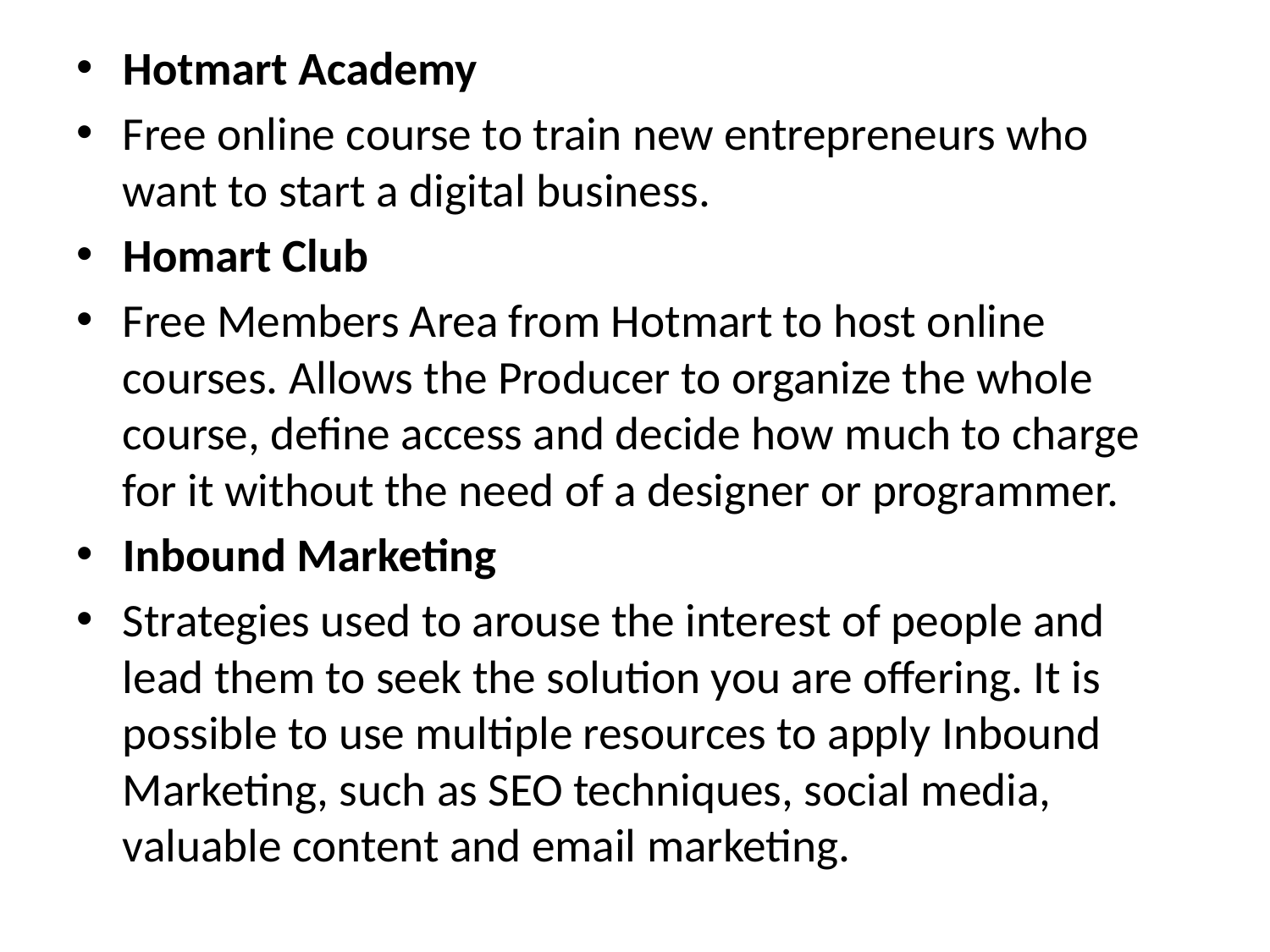

Hotmart Academy
Free online course to train new entrepreneurs who want to start a digital business.
Homart Club
Free Members Area from Hotmart to host online courses. Allows the Producer to organize the whole course, define access and decide how much to charge for it without the need of a designer or programmer.
Inbound Marketing
Strategies used to arouse the interest of people and lead them to seek the solution you are offering. It is possible to use multiple resources to apply Inbound Marketing, such as SEO techniques, social media, valuable content and email marketing.

#